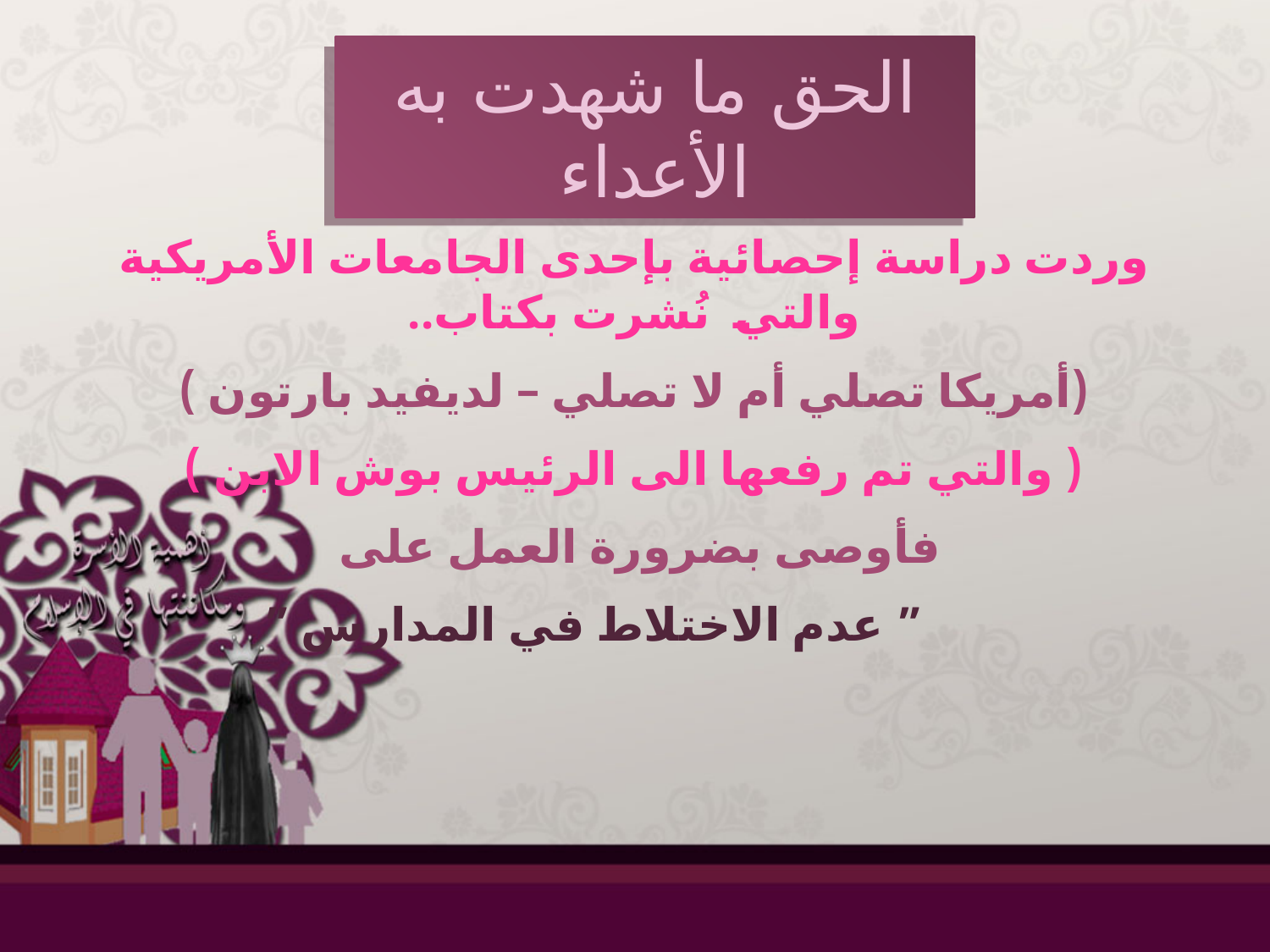

الحق ما شهدت به الأعداء
وردت دراسة إحصائية بإحدى الجامعات الأمريكية والتي  نُشرت بكتاب..
(أمريكا تصلي أم لا تصلي – لديفيد بارتون )
( والتي تم رفعها الى الرئيس بوش الابن )
فأوصى بضرورة العمل على
       ” عدم الاختلاط في المدارس ”